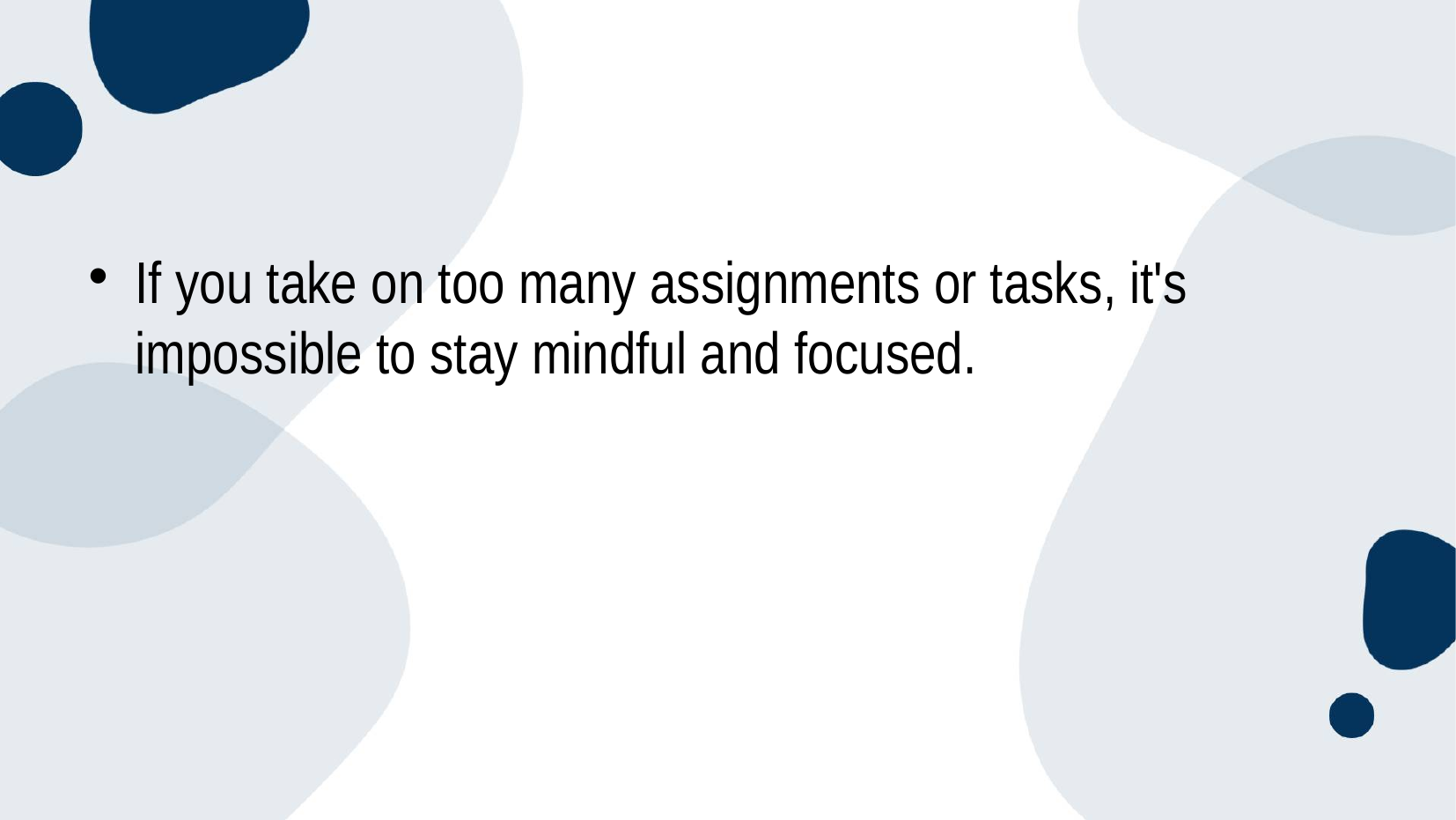

If you take on too many assignments or tasks, it's impossible to stay mindful and focused.